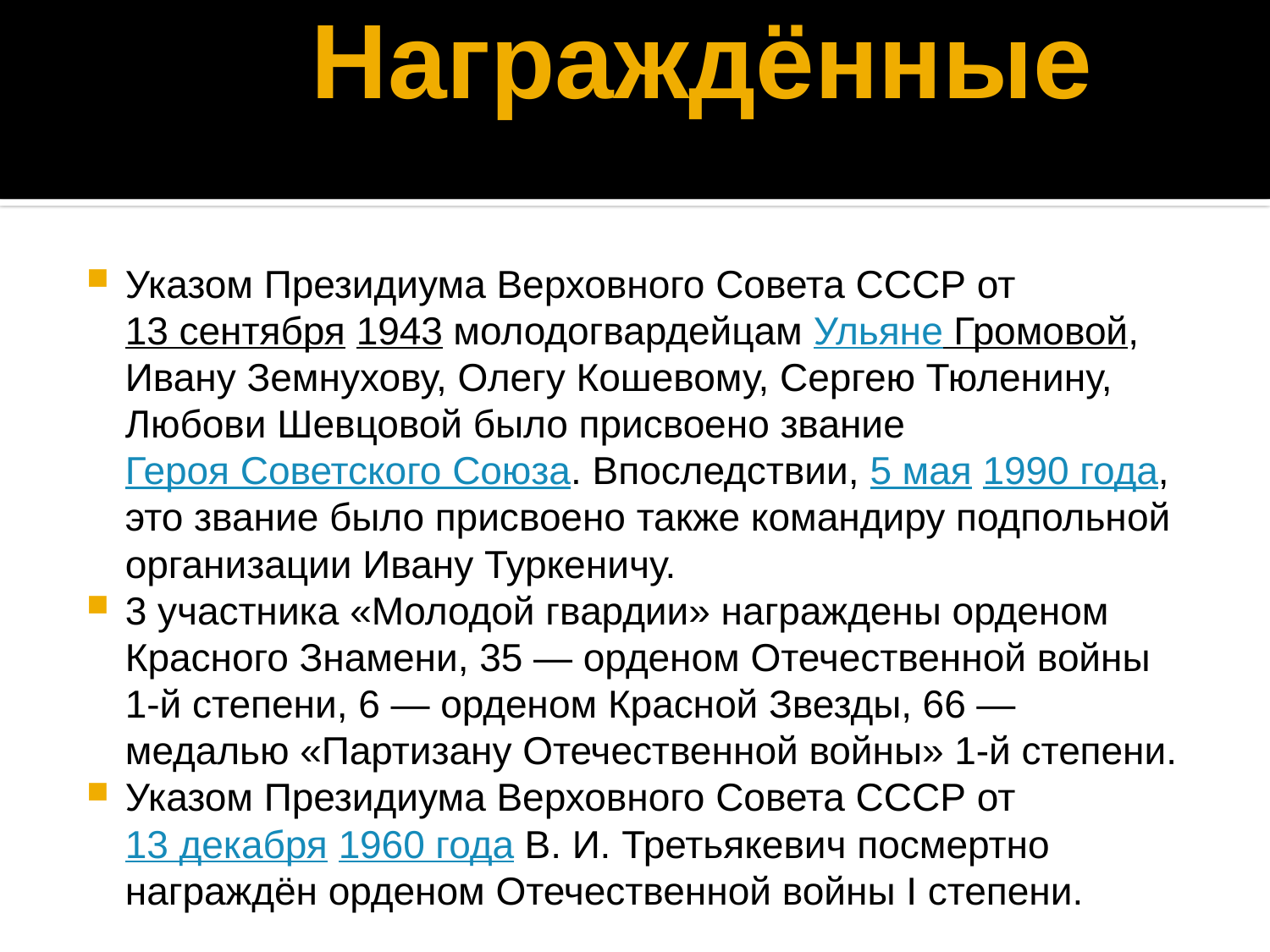

# Награждённые
Указом Президиума Верховного Совета СССР от 13 сентября 1943 молодогвардейцам Ульяне Громовой, Ивану Земнухову, Олегу Кошевому, Сергею Тюленину, Любови Шевцовой было присвоено звание Героя Советского Союза. Впоследствии, 5 мая 1990 года, это звание было присвоено также командиру подпольной организации Ивану Туркеничу.
3 участника «Молодой гвардии» награждены орденом Красного Знамени, 35 — орденом Отечественной войны 1-й степени, 6 — орденом Красной Звезды, 66 — медалью «Партизану Отечественной войны» 1-й степени.
Указом Президиума Верховного Совета СССР от 13 декабря 1960 года В. И. Третьякевич посмертно награждён орденом Отечественной войны I степени.